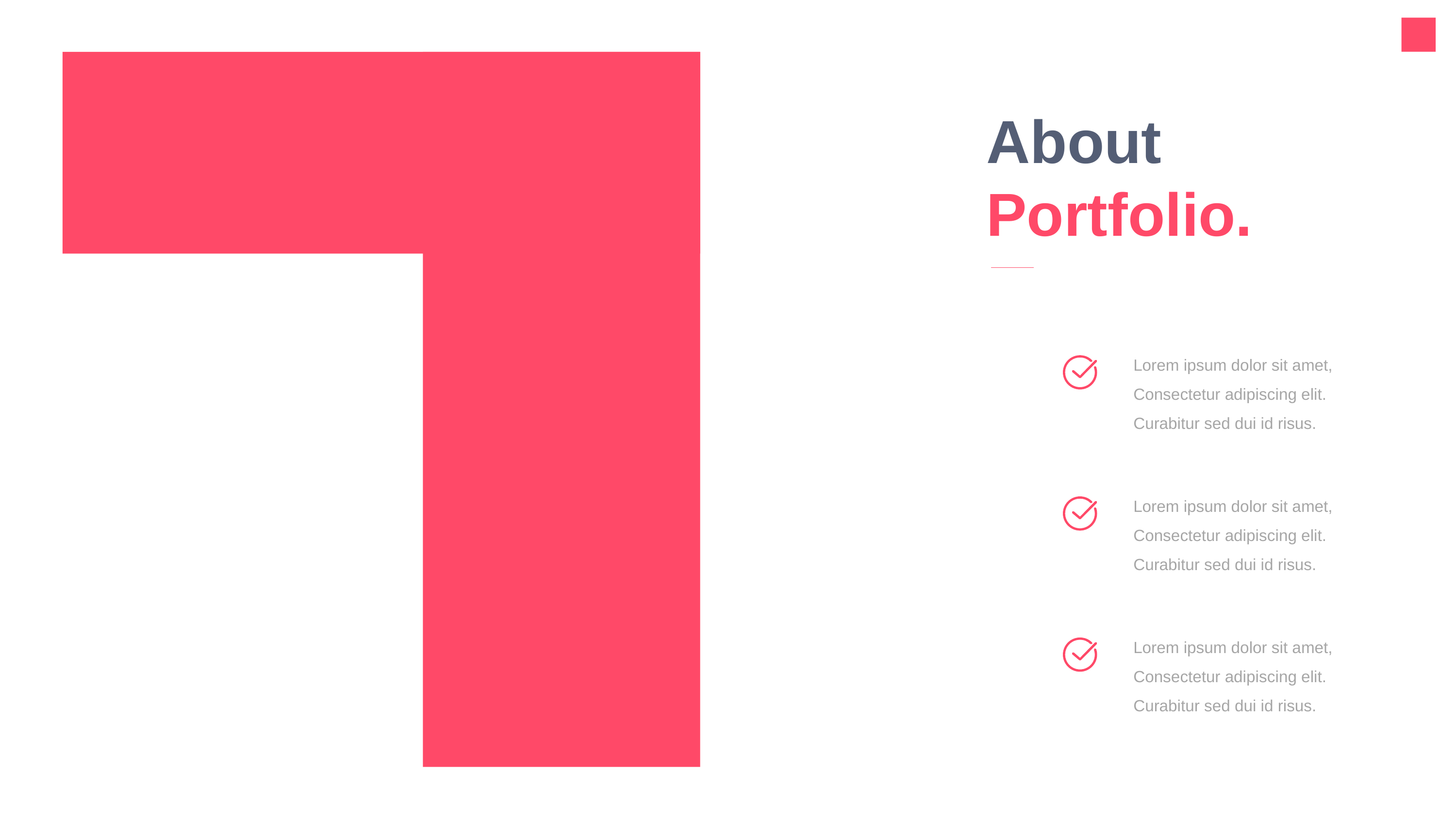

About
Portfolio.
Lorem ipsum dolor sit amet,
Consectetur adipiscing elit.
Curabitur sed dui id risus.

Lorem ipsum dolor sit amet,
Consectetur adipiscing elit.
Curabitur sed dui id risus.

Lorem ipsum dolor sit amet,
Consectetur adipiscing elit.
Curabitur sed dui id risus.